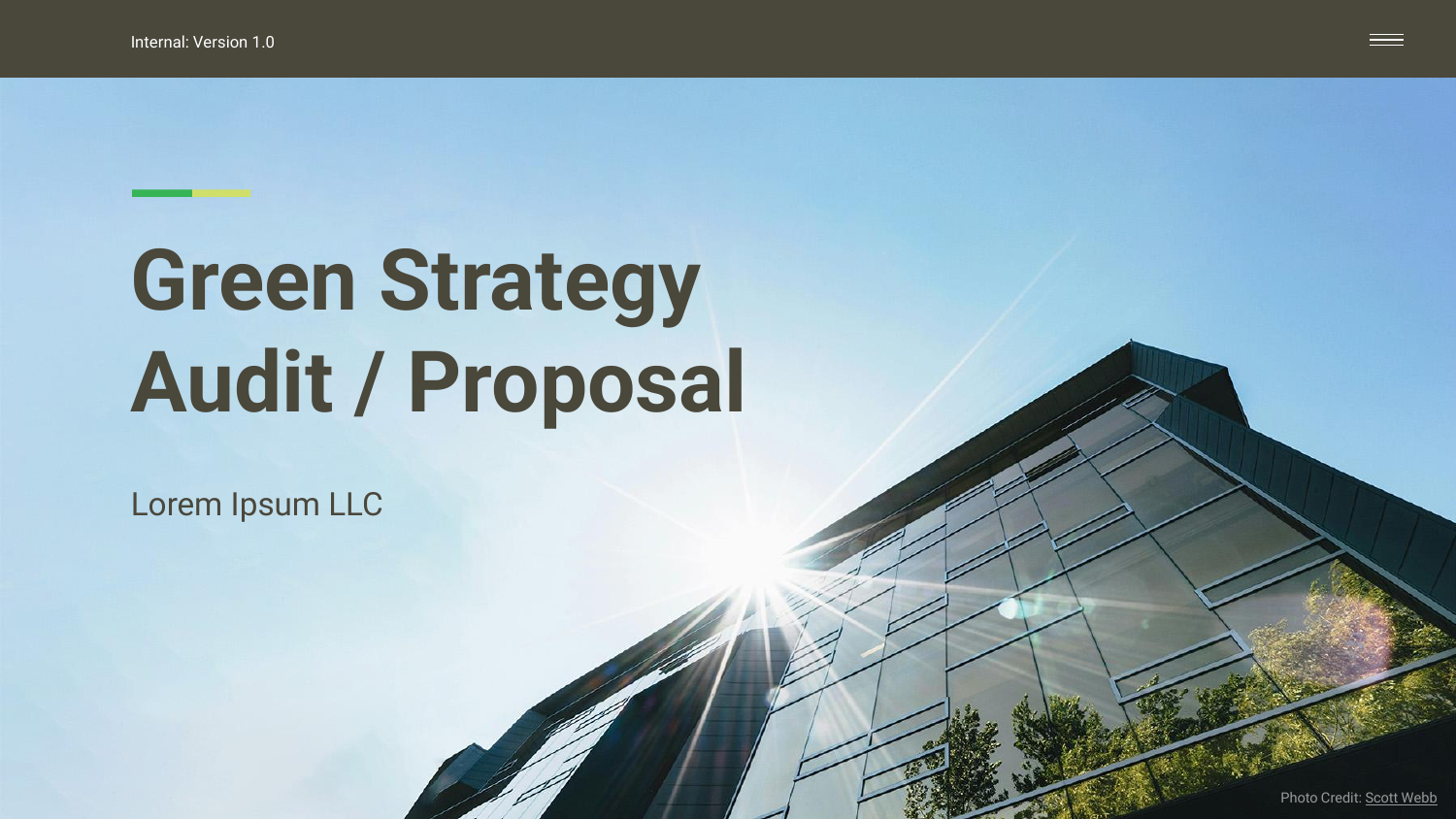

Internal: Version 1.0
# Green Strategy
Audit / Proposal

Lorem Ipsum LLC